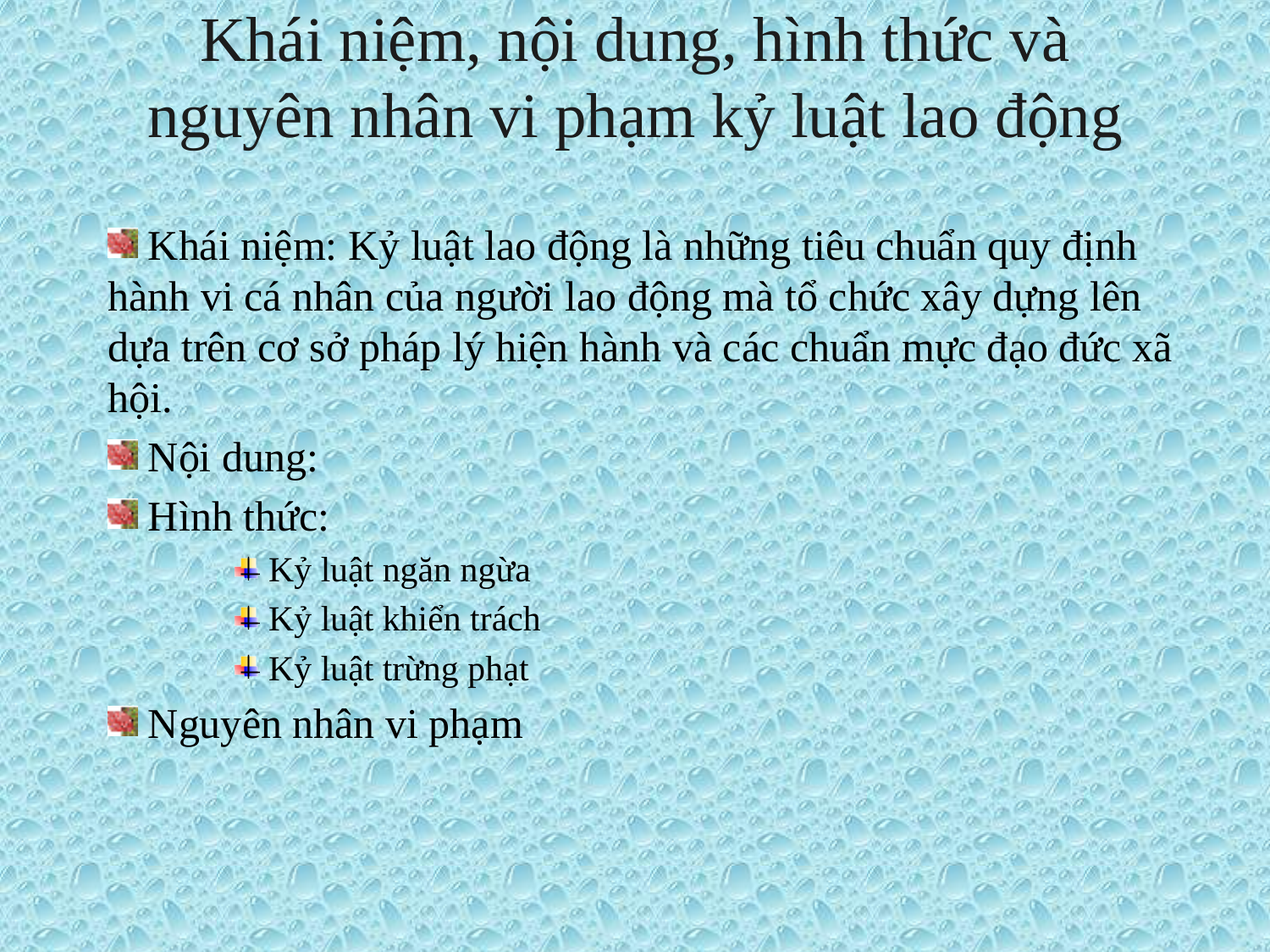

# Khái niệm, nội dung, hình thức và nguyên nhân vi phạm kỷ luật lao động
 Khái niệm: Kỷ luật lao động là những tiêu chuẩn quy định hành vi cá nhân của người lao động mà tổ chức xây dựng lên dựa trên cơ sở pháp lý hiện hành và các chuẩn mực đạo đức xã hội.
 Nội dung:
 Hình thức:
 Kỷ luật ngăn ngừa
 Kỷ luật khiển trách
 Kỷ luật trừng phạt
 Nguyên nhân vi phạm